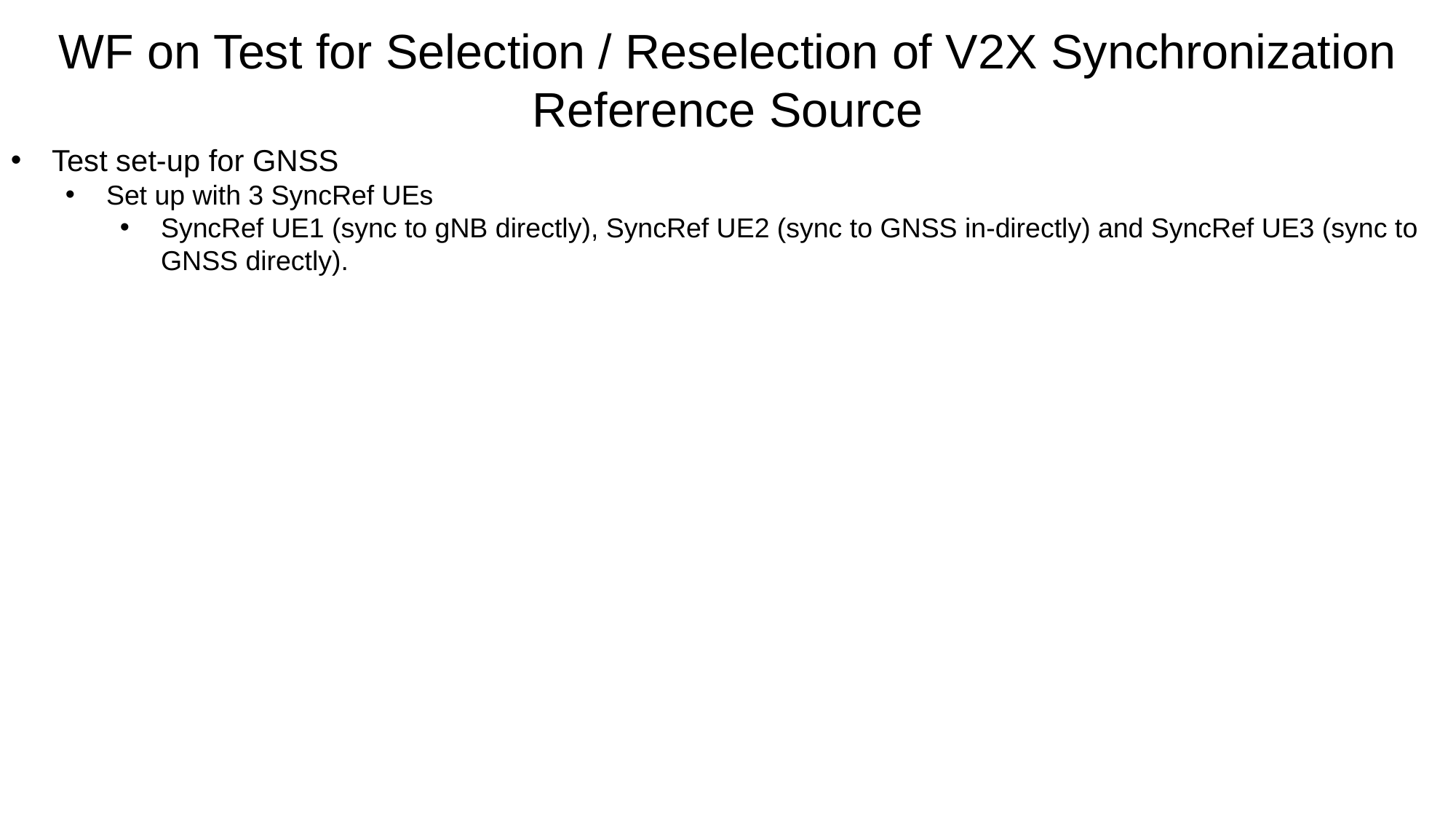

WF on Test for Selection / Reselection of V2X Synchronization Reference Source

Test set-up for GNSS
Set up with 3 SyncRef UEs
SyncRef UE1 (sync to gNB directly), SyncRef UE2 (sync to GNSS in-directly) and SyncRef UE3 (sync to GNSS directly).